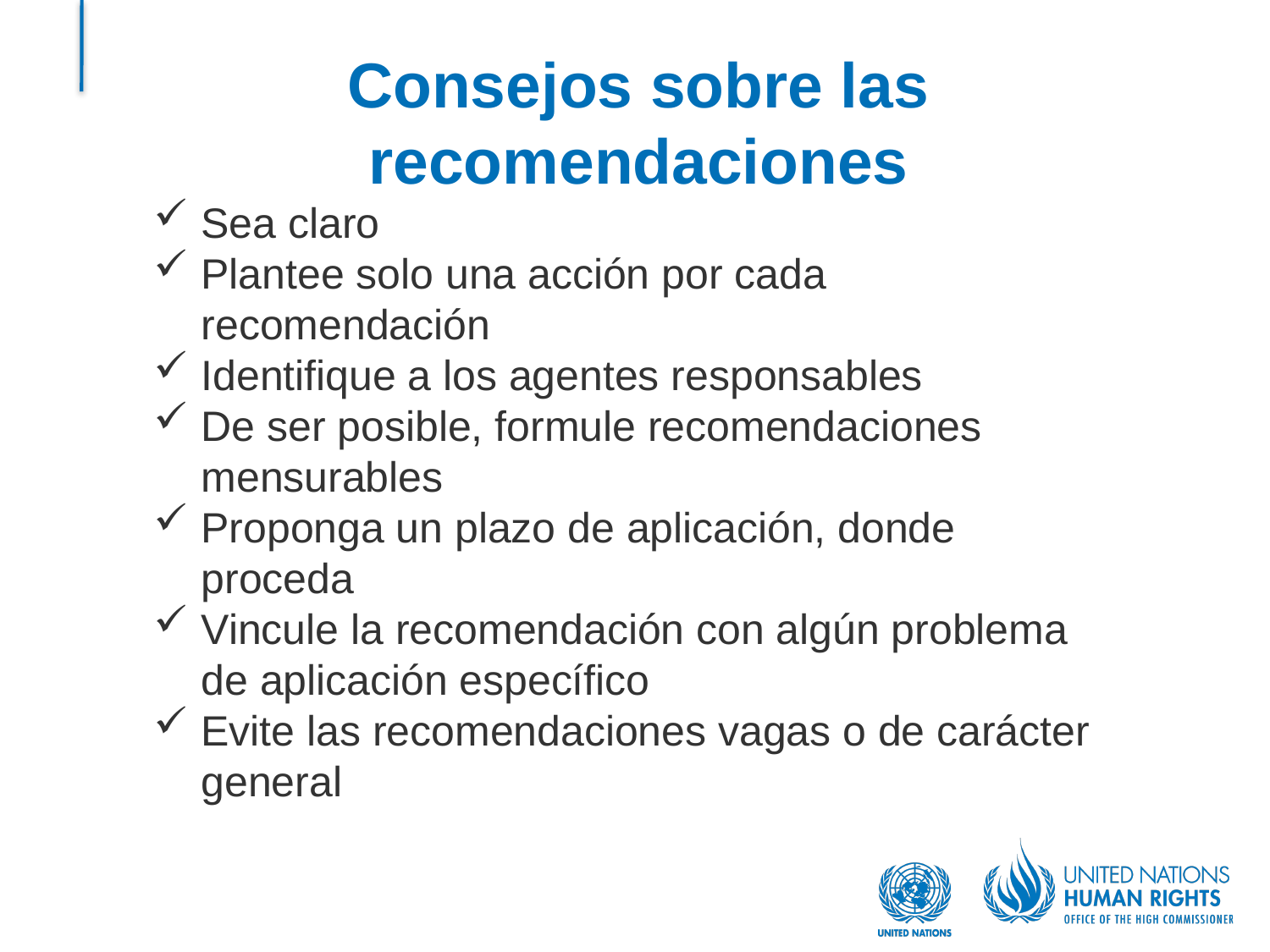

# Consejos sobre las recomendaciones
Sea claro
Plantee solo una acción por cada recomendación
Identifique a los agentes responsables
De ser posible, formule recomendaciones mensurables
Proponga un plazo de aplicación, donde proceda
Vincule la recomendación con algún problema de aplicación específico
Evite las recomendaciones vagas o de carácter general